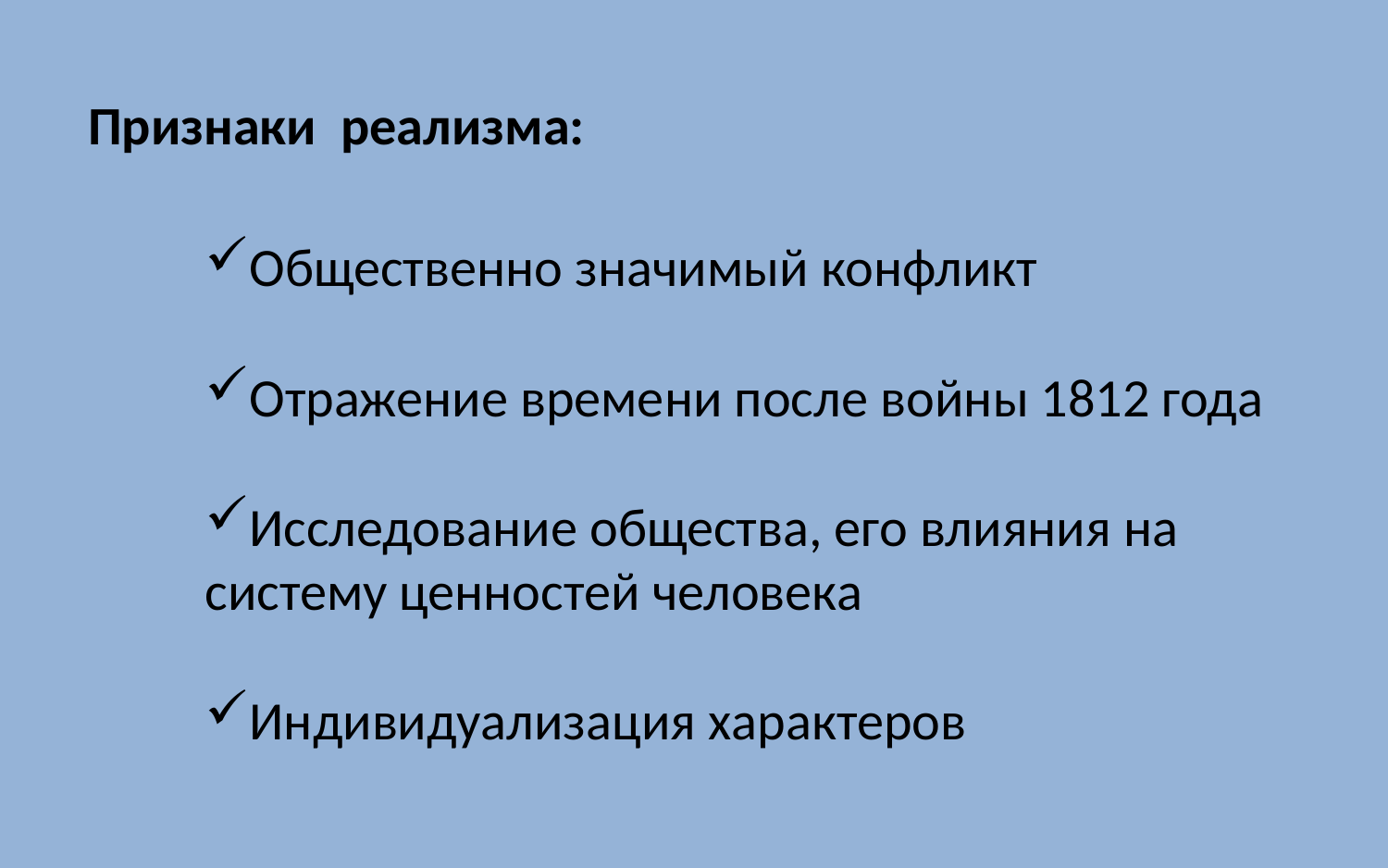

Признаки  реализма:
Общественно значимый конфликт

Отражение времени после войны 1812 года

Исследование общества, его влияния на систему ценностей человека

Индивидуализация характеров